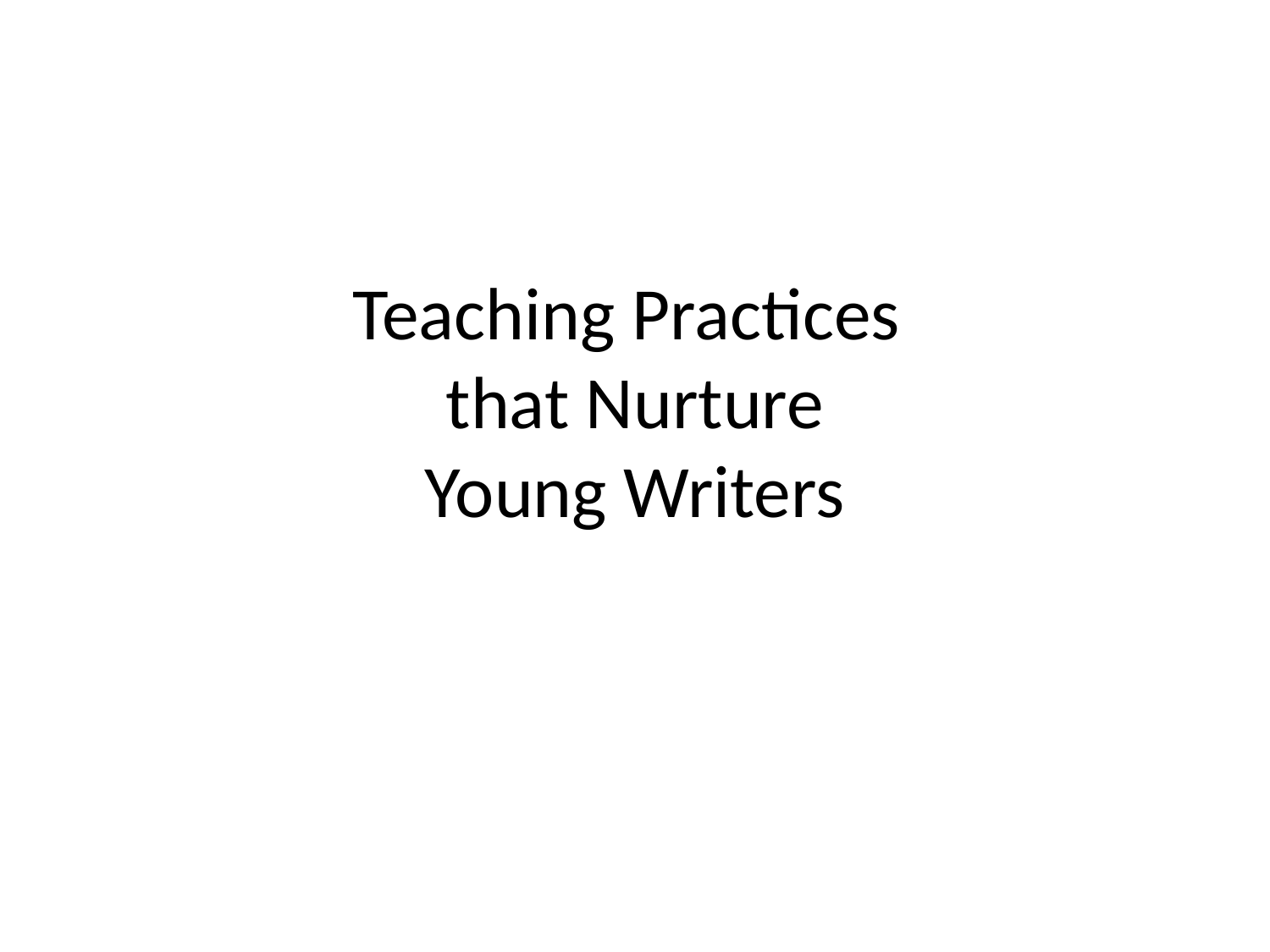

# Teaching Practices that Nurture Young Writers